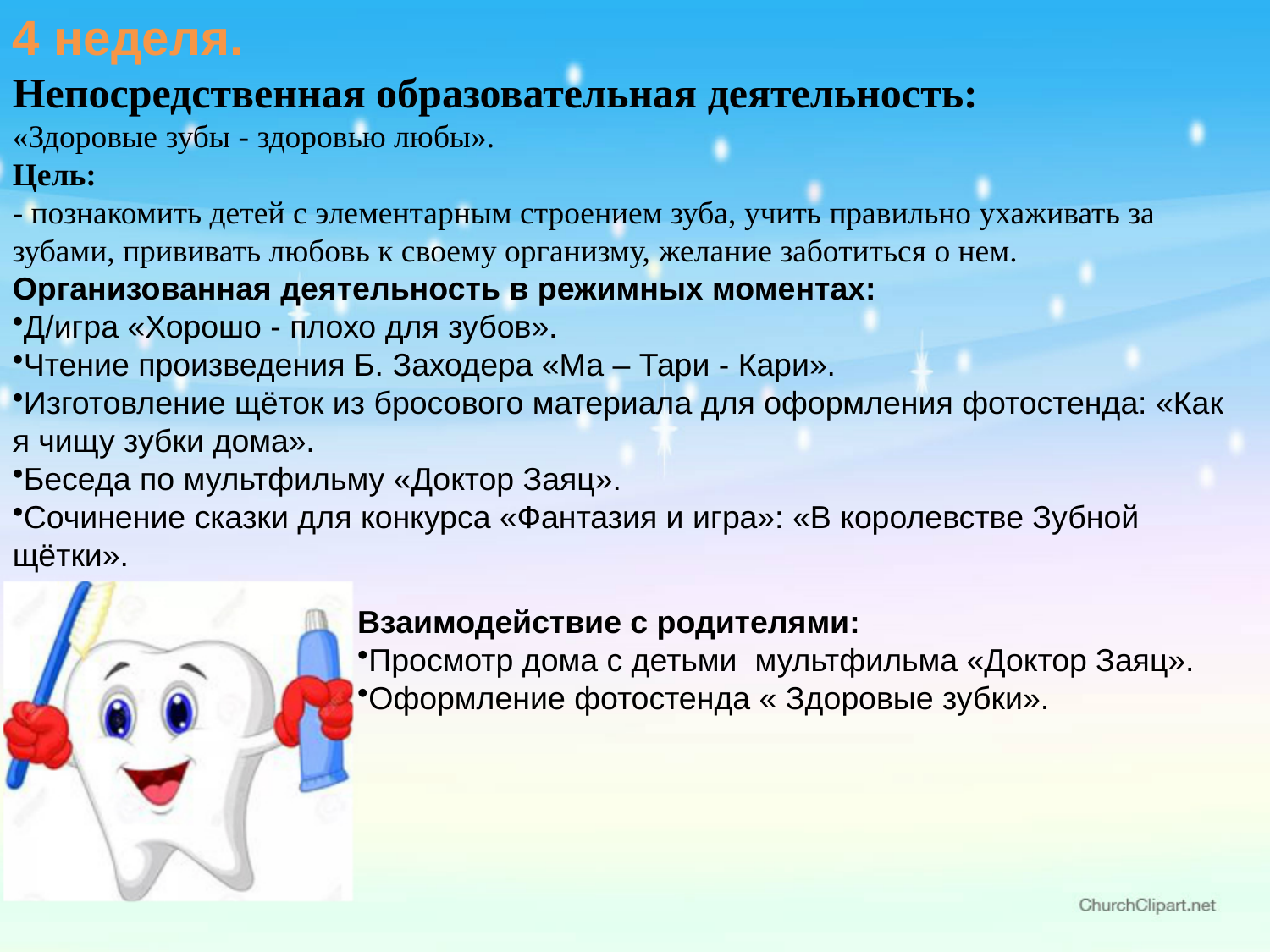

4 неделя.
Непосредственная образовательная деятельность:
«Здоровые зубы - здоровью любы».
Цель:
- познакомить детей с элементарным строением зуба, учить правильно ухаживать за зубами, прививать любовь к своему организму, желание заботиться о нем.
Организованная деятельность в режимных моментах:
Д/игра «Хорошо - плохо для зубов».
Чтение произведения Б. Заходера «Ма – Тари - Кари».
Изготовление щёток из бросового материала для оформления фотостенда: «Как я чищу зубки дома».
Беседа по мультфильму «Доктор Заяц».
Сочинение сказки для конкурса «Фантазия и игра»: «В королевстве Зубной щётки».
Взаимодействие с родителями:
Просмотр дома с детьми  мультфильма «Доктор Заяц».
Оформление фотостенда « Здоровые зубки».